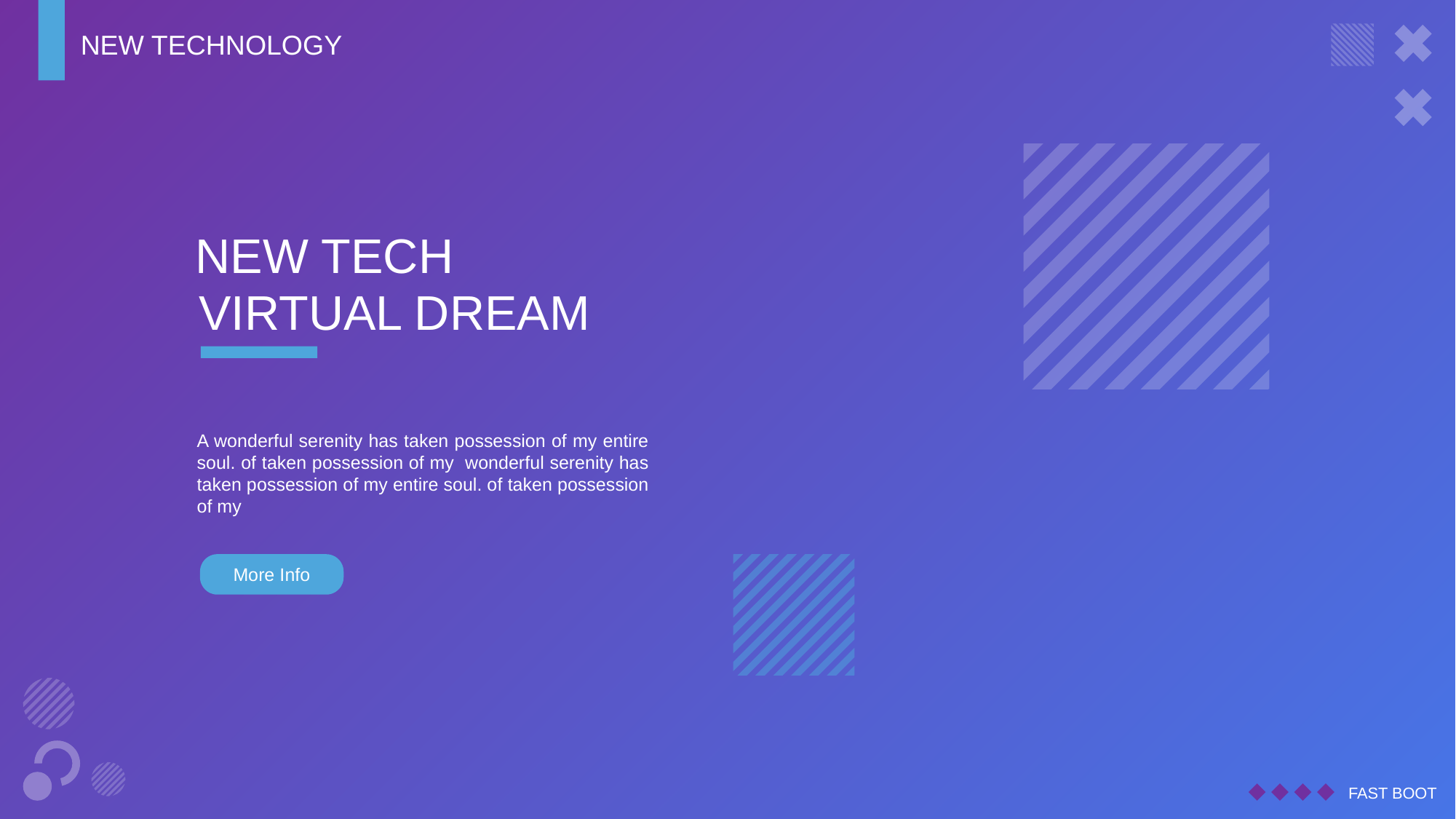

NEW TECHNOLOGY

NEW TECH
VIRTUAL DREAM

A wonderful serenity has taken possession of my entire soul. of taken possession of my  wonderful serenity has taken possession of my entire soul. of taken possession of my

More Info

FAST BOOT